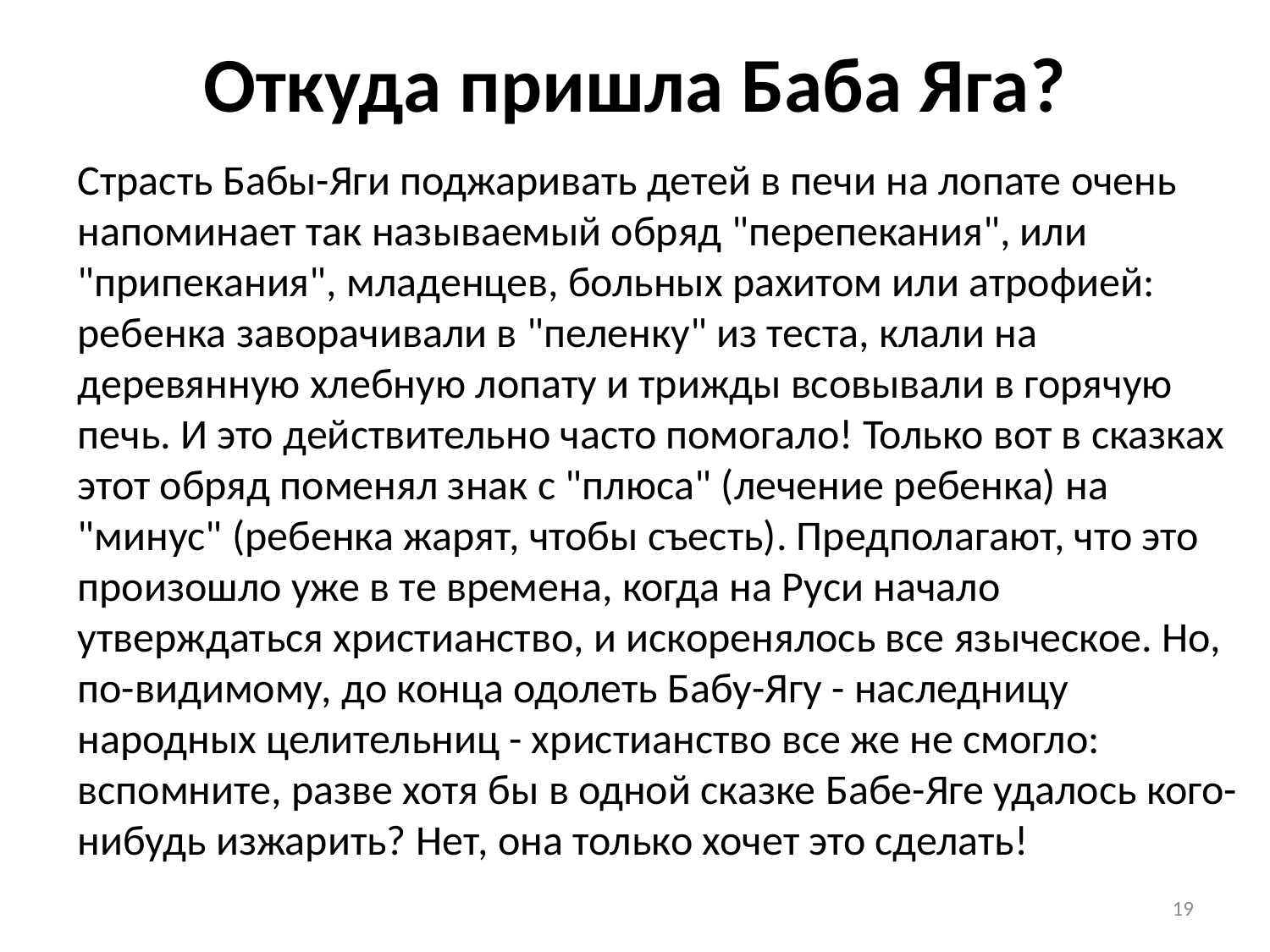

# Откуда пришла Баба Яга?
Страсть Бабы-Яги поджаривать детей в печи на лопате очень напоминает так называемый обряд "перепекания", или "припекания", младенцев, больных рахитом или атрофией: ребенка заворачивали в "пеленку" из теста, клали на деревянную хлебную лопату и трижды всовывали в горячую печь. И это действительно часто помогало! Только вот в сказках этот обряд поменял знак с "плюса" (лечение ребенка) на "минус" (ребенка жарят, чтобы съесть). Предполагают, что это произошло уже в те времена, когда на Руси начало утверждаться христианство, и искоренялось все языческое. Но, по-видимому, до конца одолеть Бабу-Ягу - наследницу народных целительниц - христианство все же не смогло: вспомните, разве хотя бы в одной сказке Бабе-Яге удалось кого-нибудь изжарить? Нет, она только хочет это сделать!
19